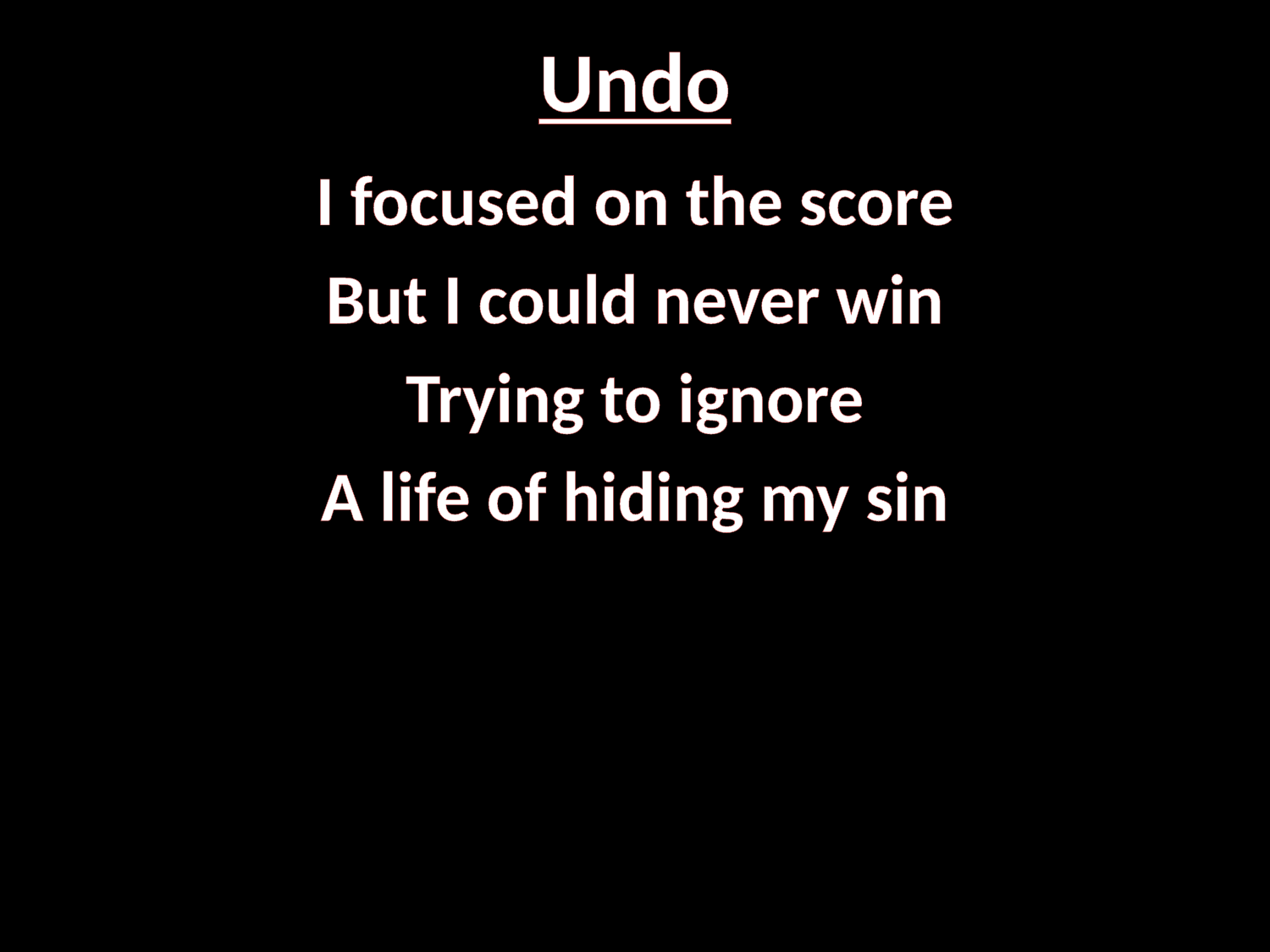

# Undo
I focused on the score
But I could never win
Trying to ignore
A life of hiding my sin